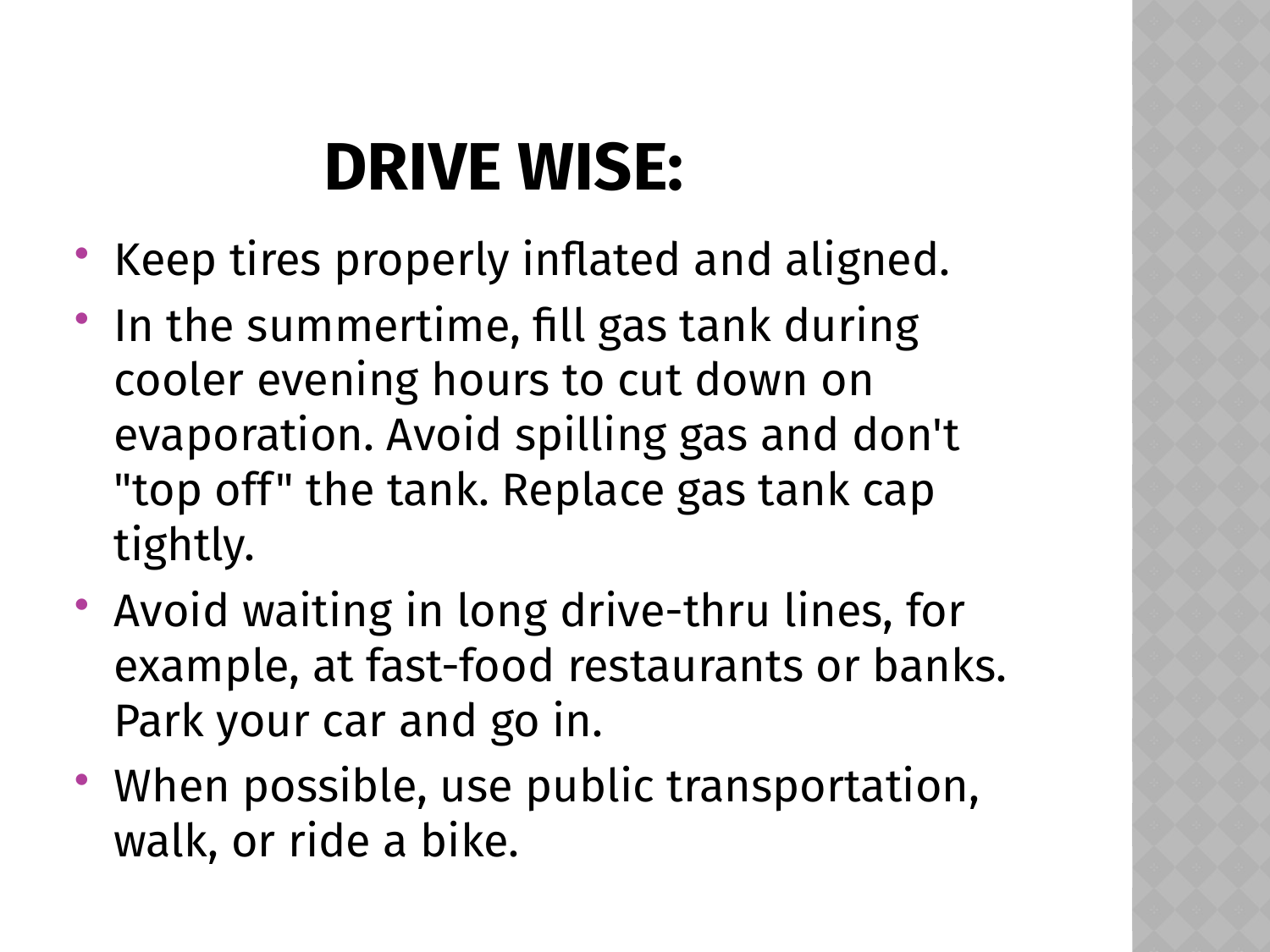

# Drive Wise:
Keep tires properly inflated and aligned.
In the summertime, fill gas tank during cooler evening hours to cut down on evaporation. Avoid spilling gas and don't "top off" the tank. Replace gas tank cap tightly.
Avoid waiting in long drive-thru lines, for example, at fast-food restaurants or banks. Park your car and go in.
When possible, use public transportation, walk, or ride a bike.